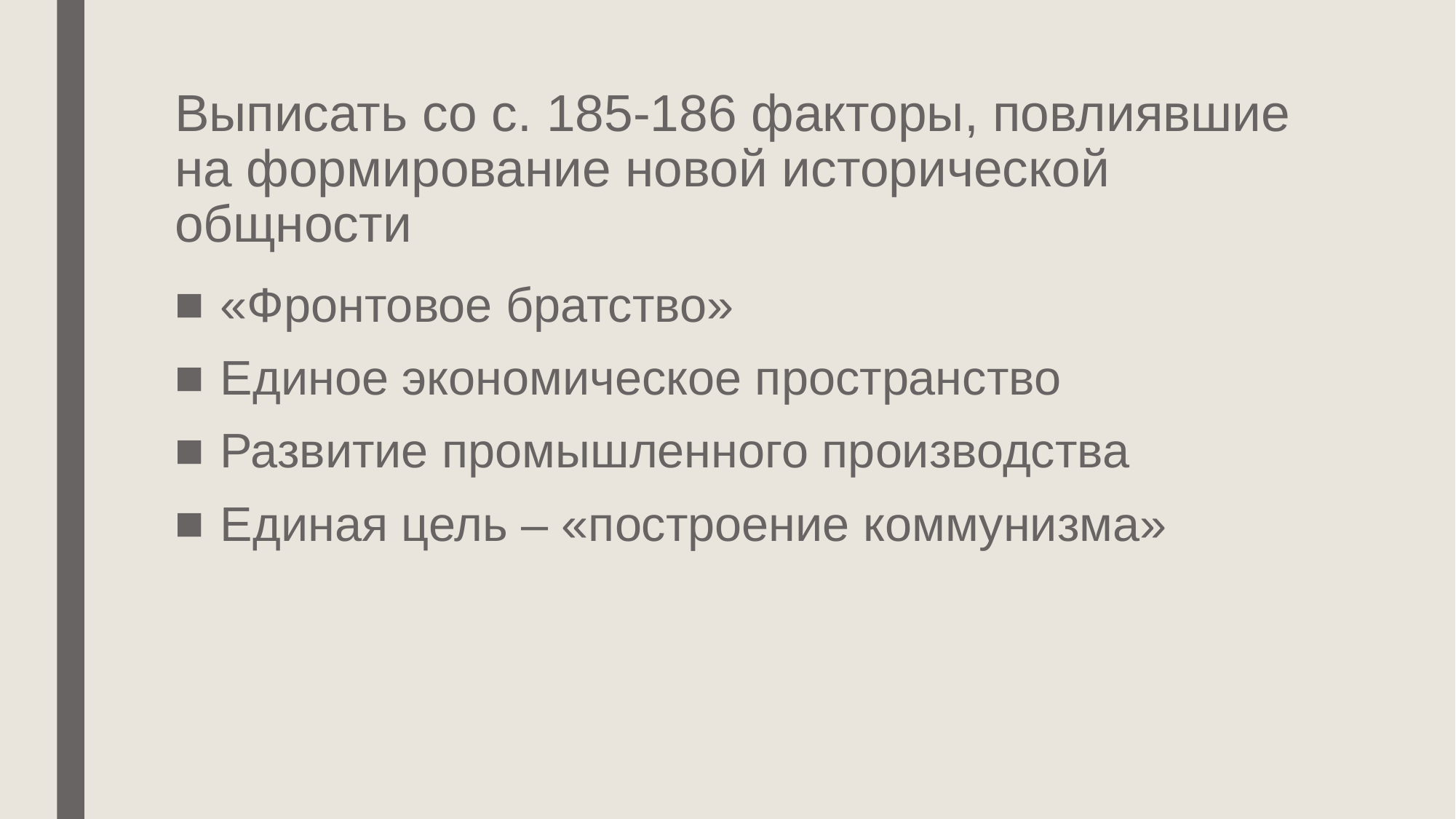

# Выписать со с. 185-186 факторы, повлиявшие на формирование новой исторической общности
«Фронтовое братство»
Единое экономическое пространство
Развитие промышленного производства
Единая цель – «построение коммунизма»